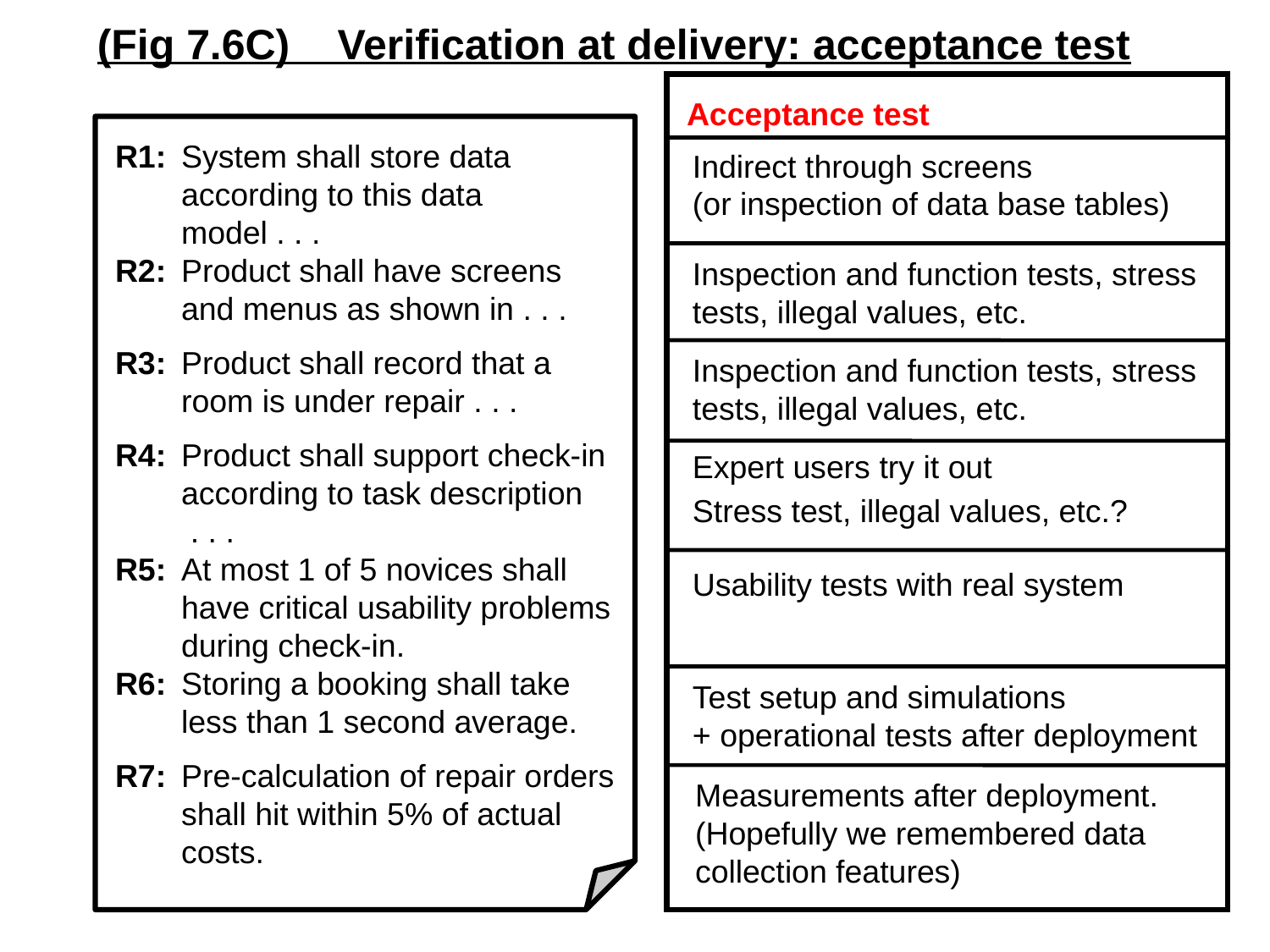

(Fig 7.6C)    Verification at delivery: acceptance test
Acceptance test
R1:	System shall store data according to this data
	model . . .
R2:	Product shall have screens  and menus as shown in . . .
R3:	Product shall record that a room is under repair . . .
R4:	Product shall support check-in according to task description
	 . . .
R5:	At most 1 of 5 novices shall have critical usability problems during check-in.
R6:	Storing a booking shall take less than 1 second average.
R7:	Pre-calculation of repair orders shall hit within 5% of actual costs.

Indirect through screens
(or inspection of data base tables)

Inspection and function tests, stress tests, illegal values, etc.

Inspection and function tests, stress tests, illegal values, etc.

Expert users try it out
Stress test, illegal values, etc.?

Usability tests with real system

Test setup and simulations
+ operational tests after deployment

Measurements after deployment.
(Hopefully we remembered data collection features)